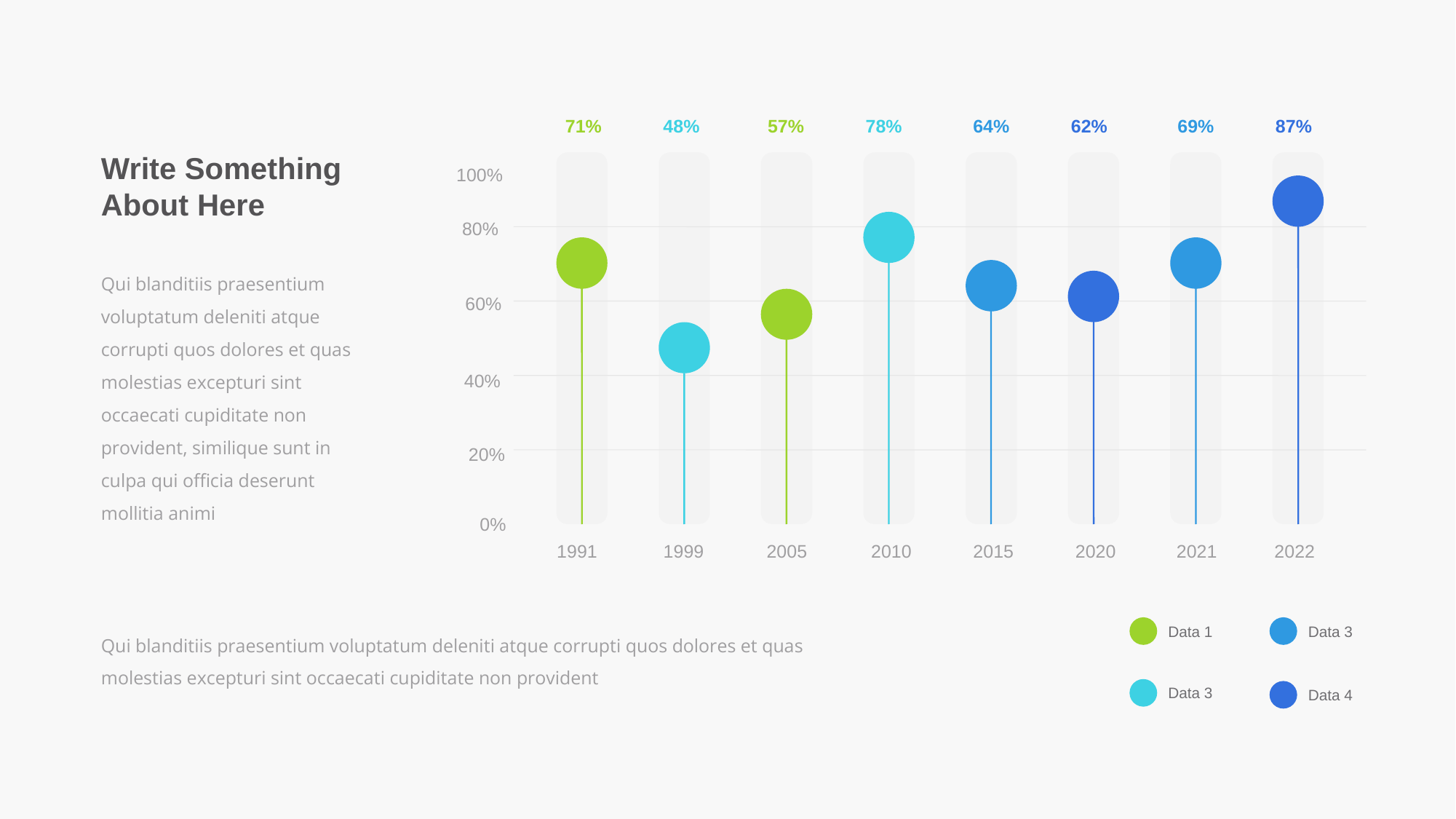

71%
48%
57%
64%
62%
69%
87%
78%

100%
80%

60%

40%

20%

0%
1991
1999
2005
2010
2015
2020
2021
2022

Write Something About Here
Qui blanditiis praesentium voluptatum deleniti atque corrupti quos dolores et quas molestias excepturi sint occaecati cupiditate non provident, similique sunt in culpa qui officia deserunt mollitia animi
Data 1

Data 3

Qui blanditiis praesentium voluptatum deleniti atque corrupti quos dolores et quas molestias excepturi sint occaecati cupiditate non provident
Data 3

Data 4